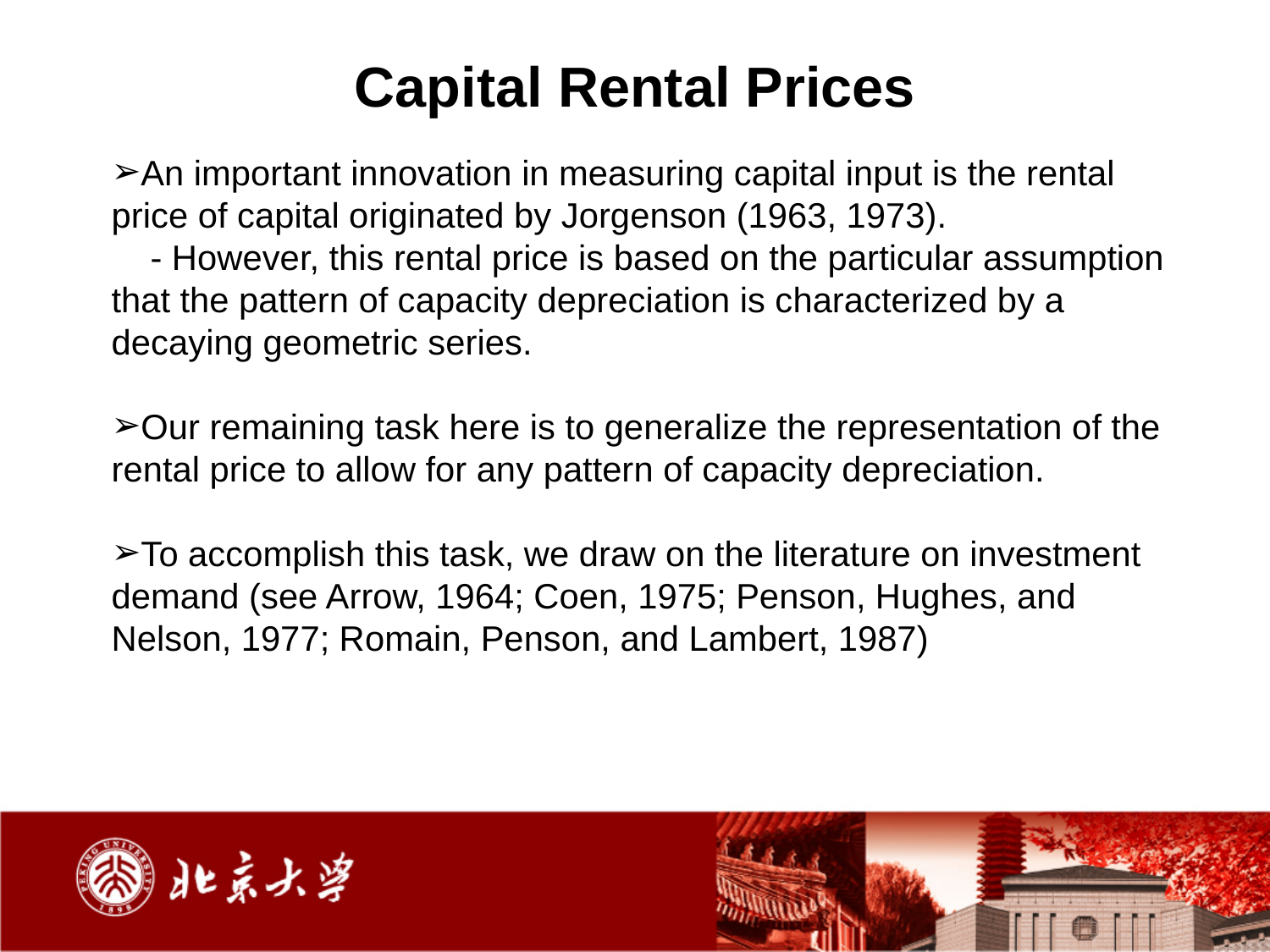

# Capital Rental Prices
An important innovation in measuring capital input is the rental price of capital originated by Jorgenson (1963, 1973).
    - However, this rental price is based on the particular assumption that the pattern of capacity depreciation is characterized by a decaying geometric series.

Our remaining task here is to generalize the representation of the rental price to allow for any pattern of capacity depreciation.

To accomplish this task, we draw on the literature on investment demand (see Arrow, 1964; Coen, 1975; Penson, Hughes, and Nelson, 1977; Romain, Penson, and Lambert, 1987)